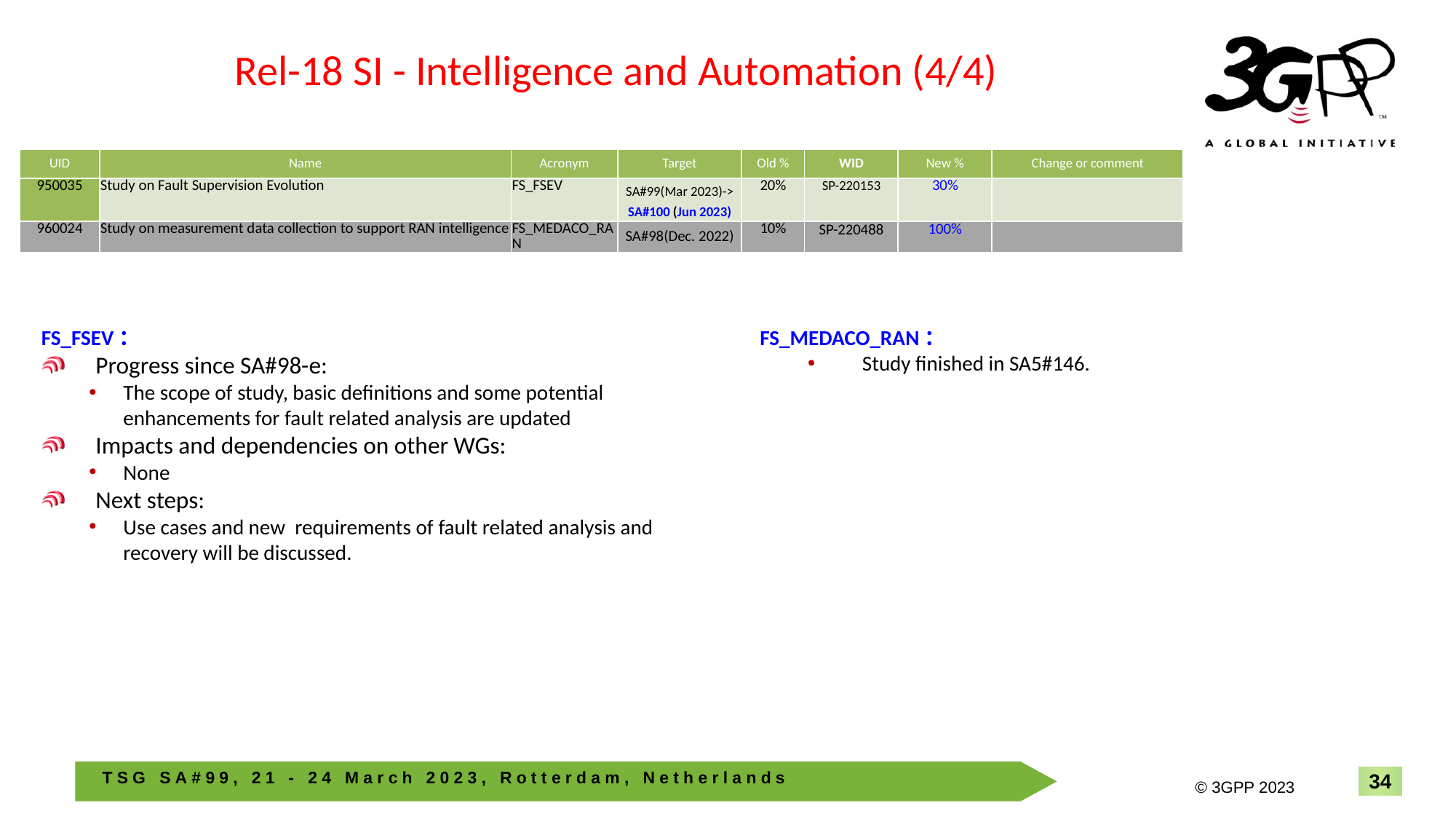

# Rel-18 SI - Intelligence and Automation (4/4)
| UID | Name | Acronym | Target | Old % | WID | New % | Change or comment |
| --- | --- | --- | --- | --- | --- | --- | --- |
| 950035 | Study on Fault Supervision Evolution | FS\_FSEV | SA#99(Mar 2023)-> SA#100 (Jun 2023) | 20% | SP-220153 | 30% |  |
| 960024 | Study on measurement data collection to support RAN intelligence | FS\_MEDACO\_RAN | SA#98(Dec. 2022) | 10% | SP-220488 | 100% |  |
FS_FSEV：
Progress since SA#98-e:
The scope of study, basic definitions and some potential enhancements for fault related analysis are updated
Impacts and dependencies on other WGs:
None
Next steps:
Use cases and new  requirements of fault related analysis and recovery will be discussed.
FS_MEDACO_RAN：
Study finished in SA5#146.